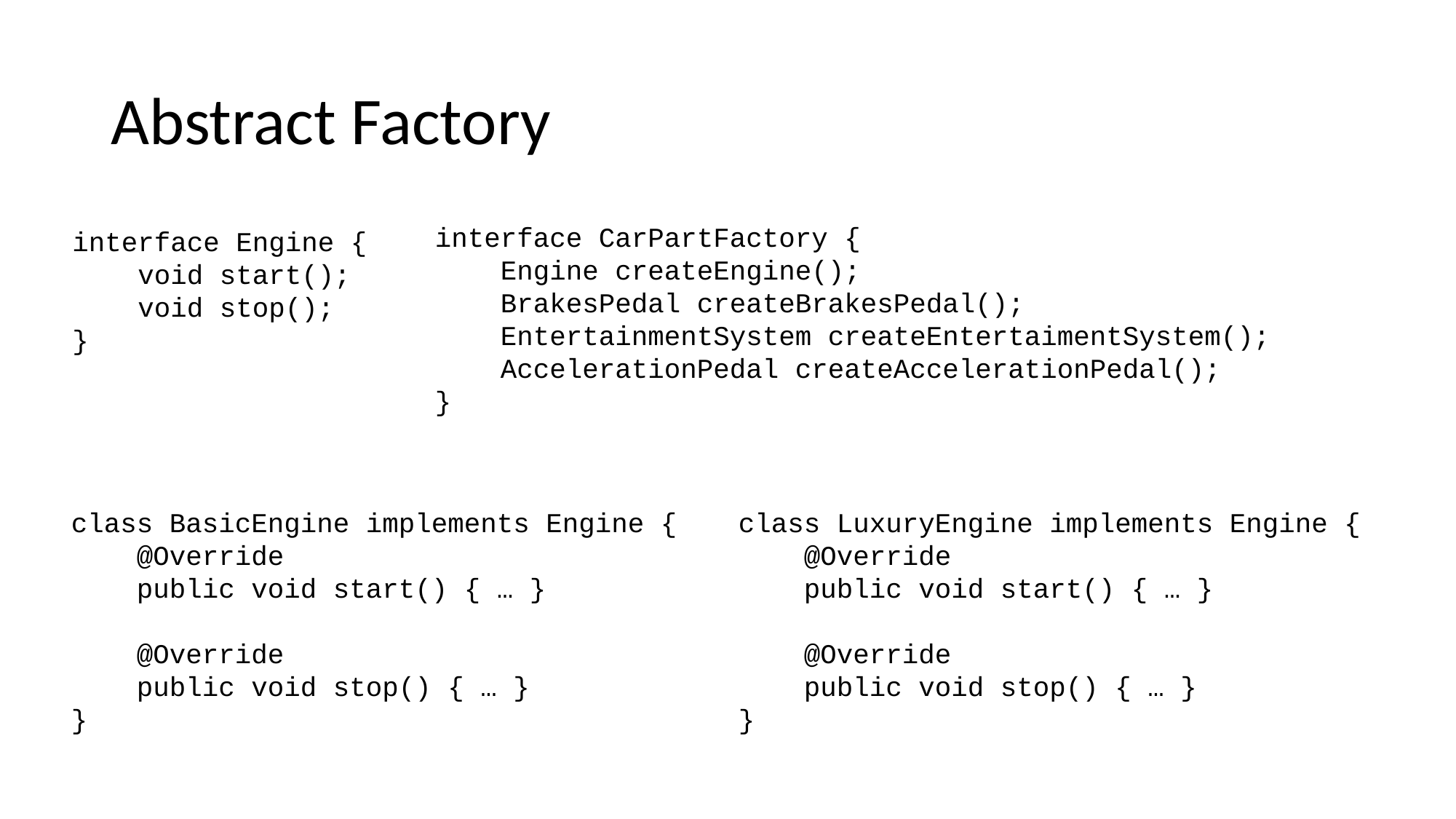

# Abstract Factory
interface CarPartFactory {
    Engine createEngine();
    BrakesPedal createBrakesPedal();
    EntertainmentSystem createEntertaimentSystem();
    AccelerationPedal createAccelerationPedal();
}
interface Engine {
    void start();
    void stop();
}
class LuxuryEngine implements Engine {
    @Override
    public void start() { … }
    @Override
    public void stop() { … }
}
class BasicEngine implements Engine {
    @Override
    public void start() { … }
    @Override
    public void stop() { … }
}